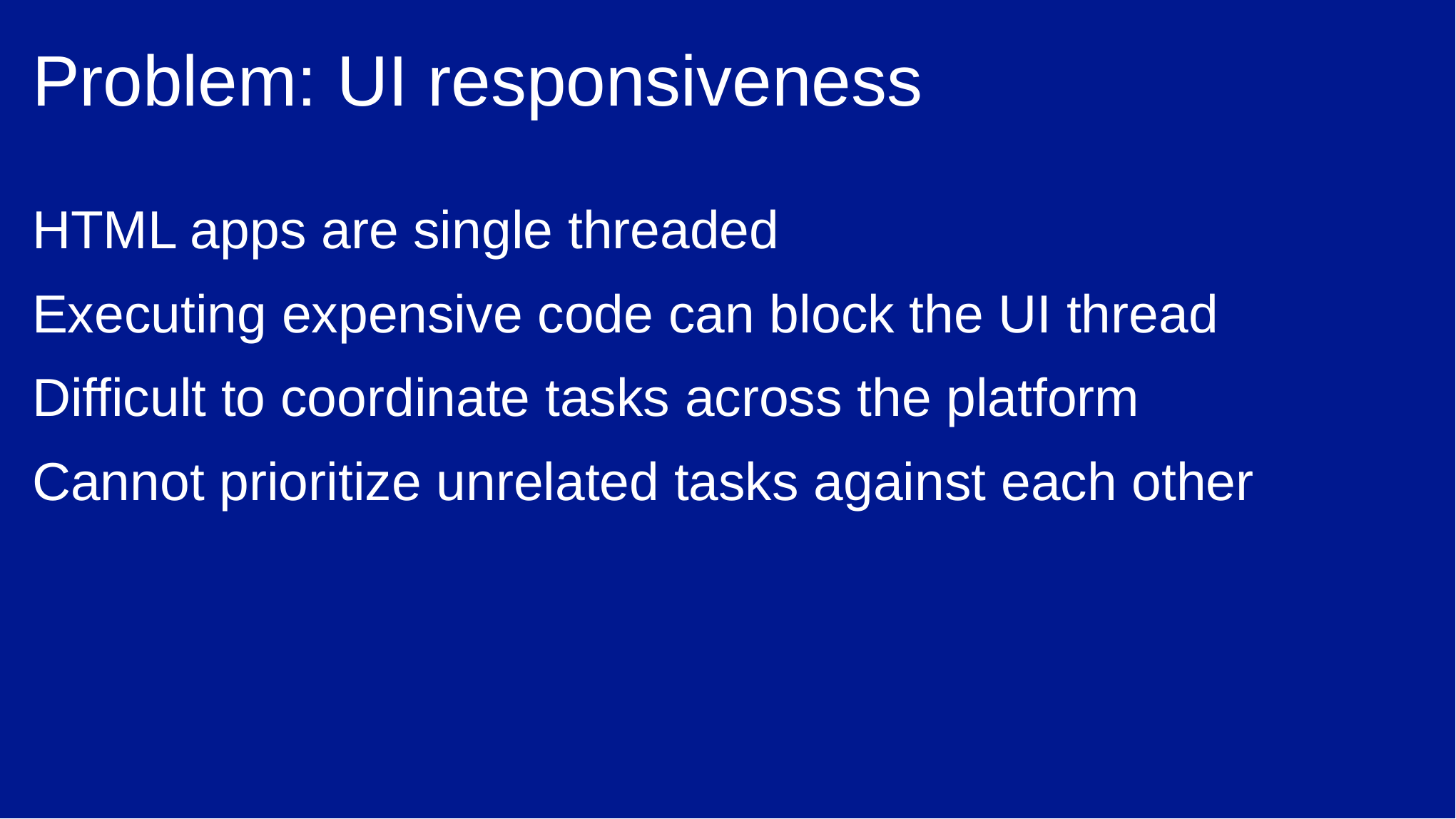

# Problem: UI responsiveness
HTML apps are single threaded
Executing expensive code can block the UI thread
Difficult to coordinate tasks across the platform
Cannot prioritize unrelated tasks against each other